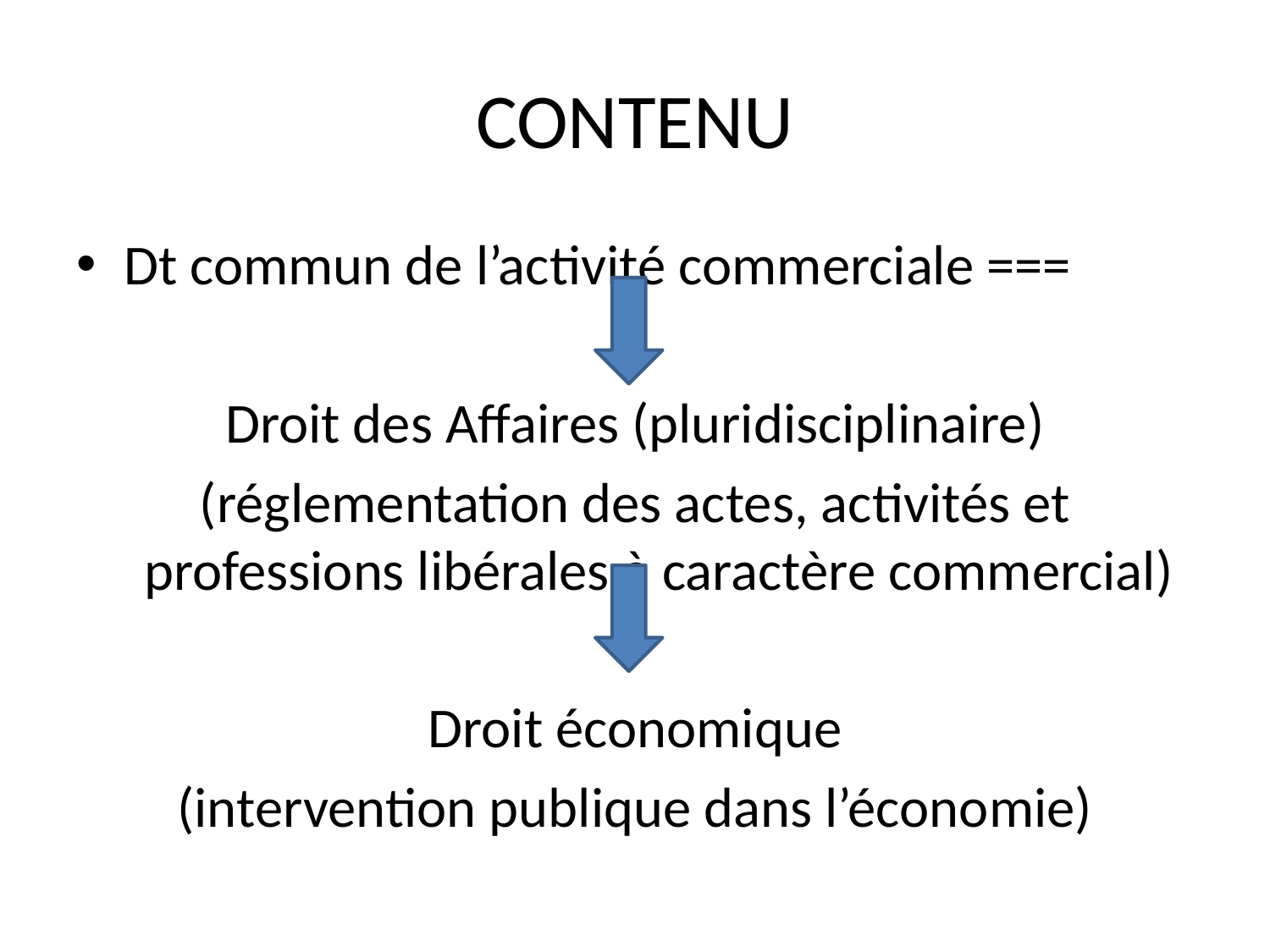

# CONTENU
Dt commun de l’activité commerciale ===

Droit des Affaires (pluridisciplinaire)
(réglementation des actes, activités et professions libérales à caractère commercial)

Droit économique
(intervention publique dans l’économie)